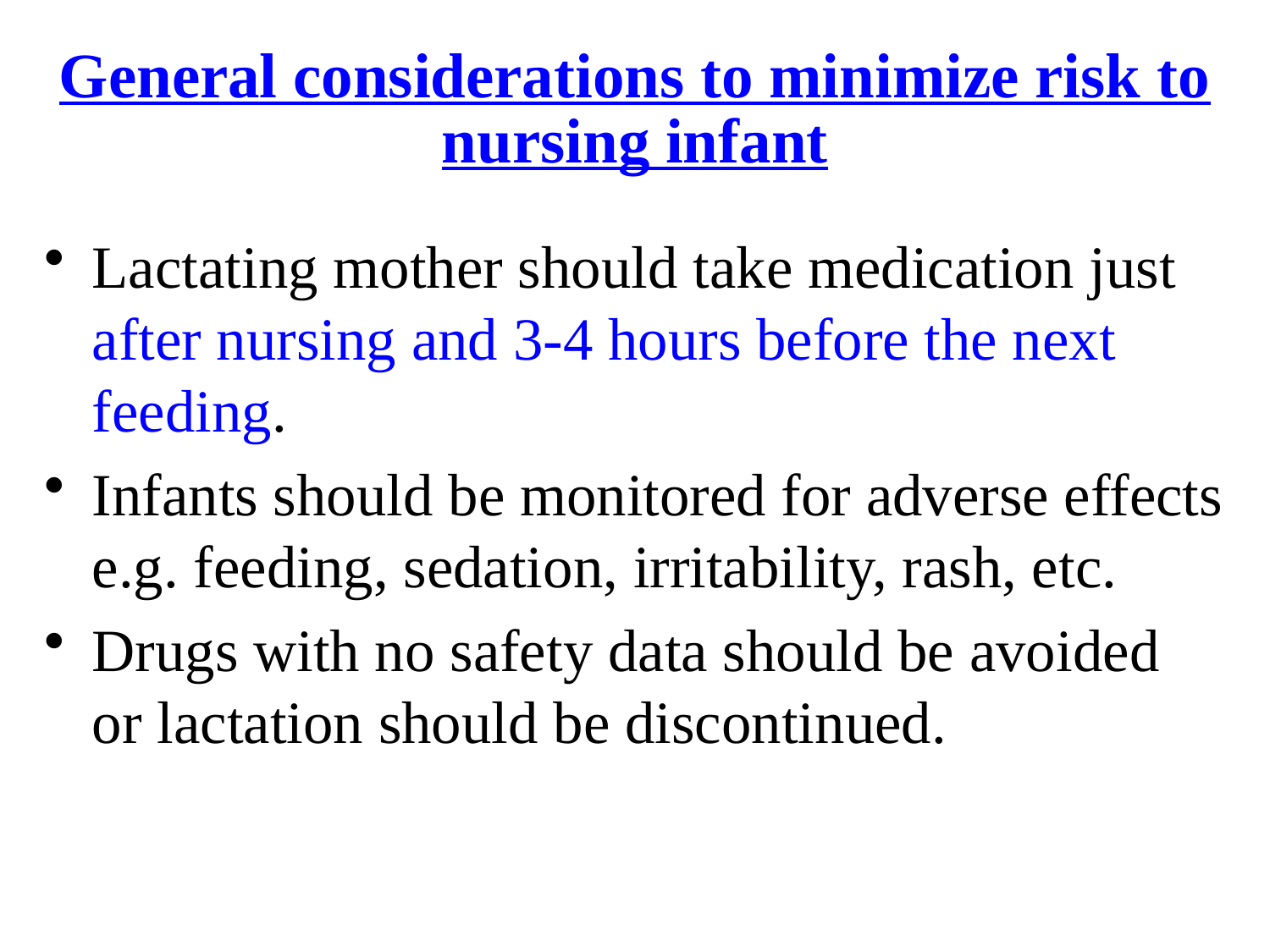

# General considerations to minimize risk to nursing infant
Lactating mother should take medication just after nursing and 3-4 hours before the next feeding.
Infants should be monitored for adverse effects e.g. feeding, sedation, irritability, rash, etc.
Drugs with no safety data should be avoided or lactation should be discontinued.